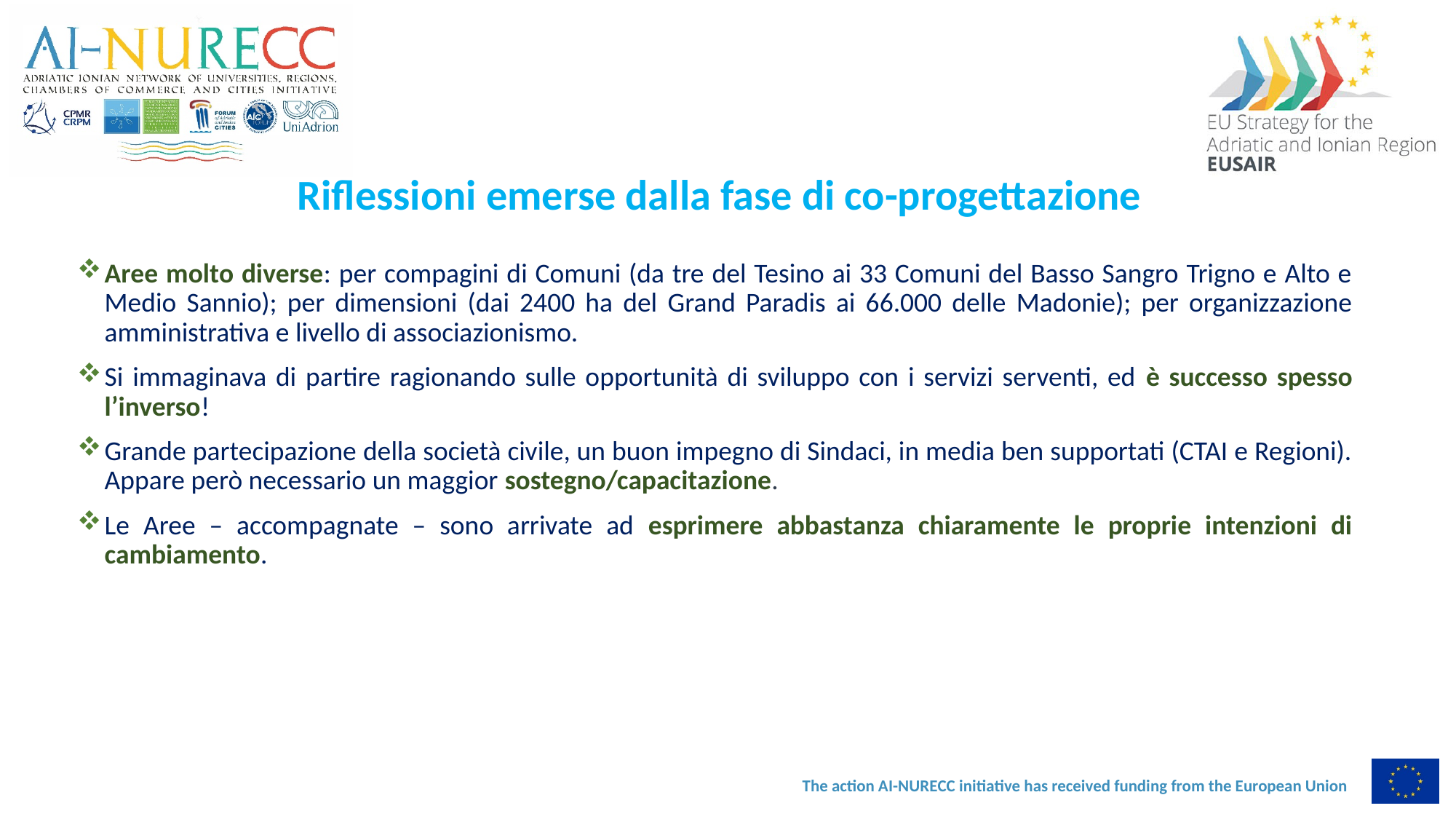

Riflessioni emerse dalla fase di co-progettazione
Aree molto diverse: per compagini di Comuni (da tre del Tesino ai 33 Comuni del Basso Sangro Trigno e Alto e Medio Sannio); per dimensioni (dai 2400 ha del Grand Paradis ai 66.000 delle Madonie); per organizzazione amministrativa e livello di associazionismo.
Si immaginava di partire ragionando sulle opportunità di sviluppo con i servizi serventi, ed è successo spesso l’inverso!
Grande partecipazione della società civile, un buon impegno di Sindaci, in media ben supportati (CTAI e Regioni). Appare però necessario un maggior sostegno/capacitazione.
Le Aree – accompagnate – sono arrivate ad esprimere abbastanza chiaramente le proprie intenzioni di cambiamento.